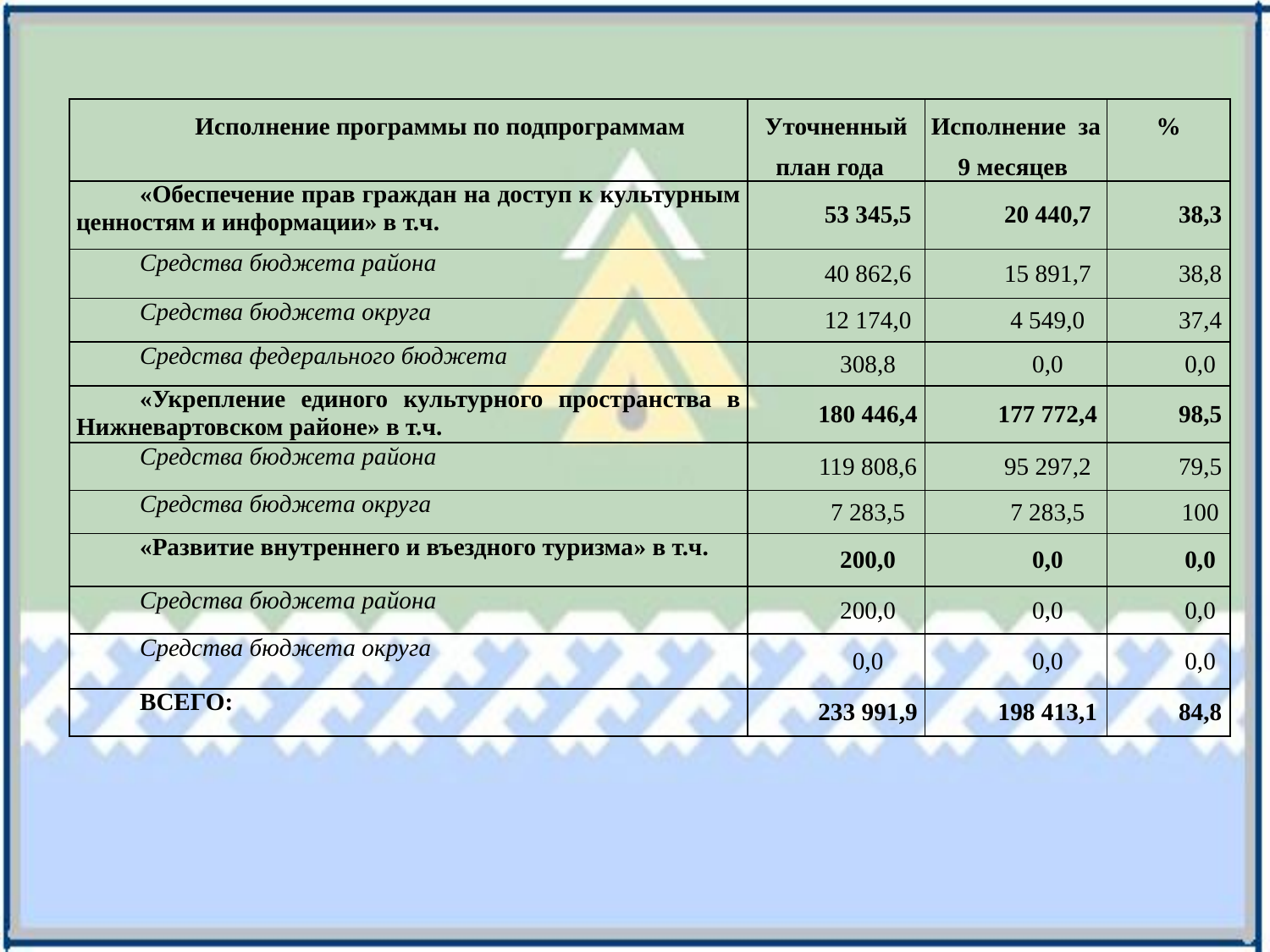

| Исполнение программы по подпрограммам | Уточненный план года | Исполнение за 9 месяцев | % |
| --- | --- | --- | --- |
| «Обеспечение прав граждан на доступ к культурным ценностям и информации» в т.ч. | 53 345,5 | 20 440,7 | 38,3 |
| Средства бюджета района | 40 862,6 | 15 891,7 | 38,8 |
| Средства бюджета округа | 12 174,0 | 4 549,0 | 37,4 |
| Средства федерального бюджета | 308,8 | 0,0 | 0,0 |
| «Укрепление единого культурного пространства в Нижневартовском районе» в т.ч. | 180 446,4 | 177 772,4 | 98,5 |
| Средства бюджета района | 119 808,6 | 95 297,2 | 79,5 |
| Средства бюджета округа | 7 283,5 | 7 283,5 | 100 |
| «Развитие внутреннего и въездного туризма» в т.ч. | 200,0 | 0,0 | 0,0 |
| Средства бюджета района | 200,0 | 0,0 | 0,0 |
| Средства бюджета округа | 0,0 | 0,0 | 0,0 |
| ВСЕГО: | 233 991,9 | 198 413,1 | 84,8 |